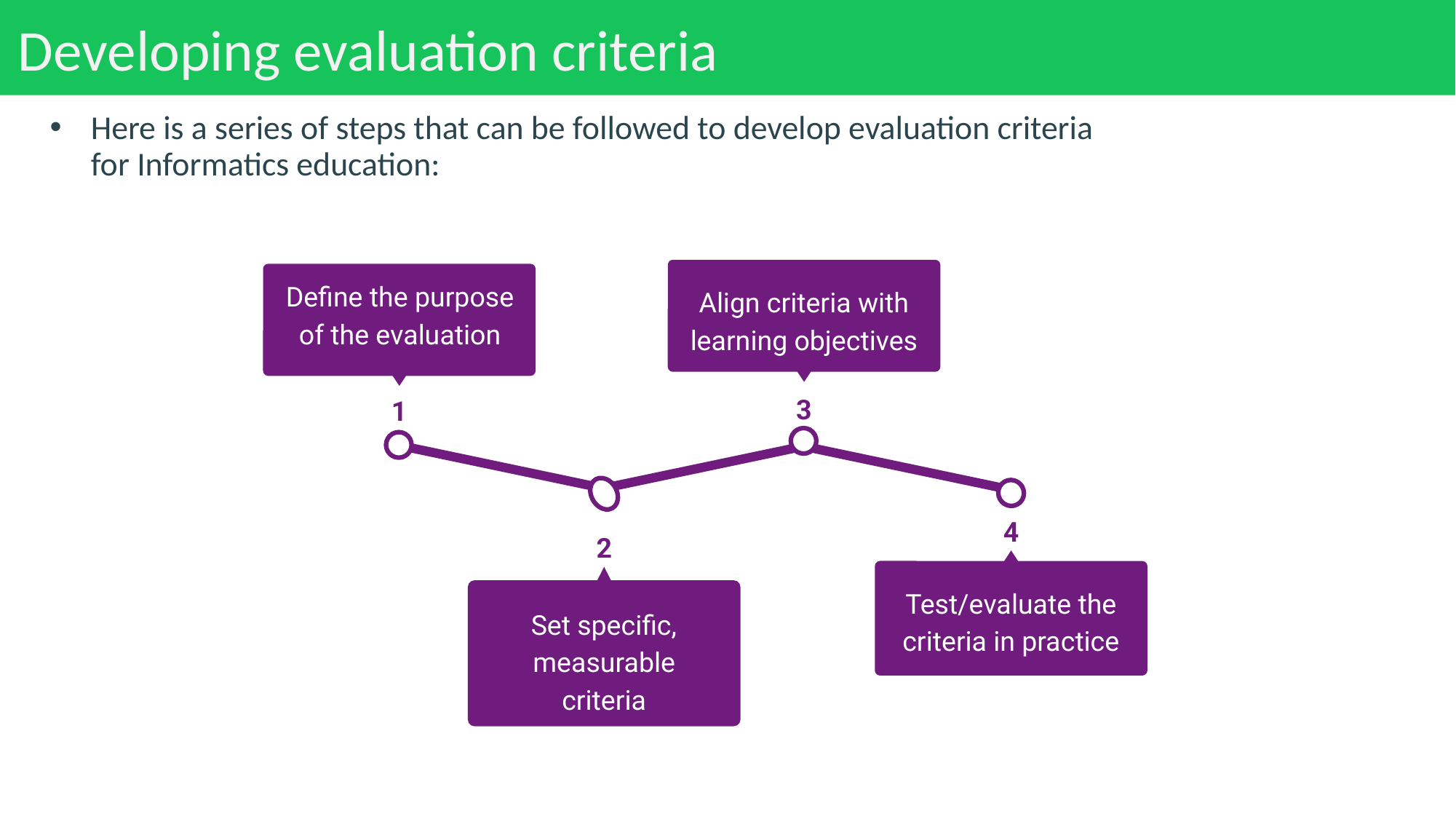

# Developing evaluation criteria
Here is a series of steps that can be followed to develop evaluation criteria
for Informatics education:

Align criteria with learning objectives

3

Define the purpose of the evaluation

1

2

Set specific, measurable criteria

4

Test/evaluate the criteria in practice